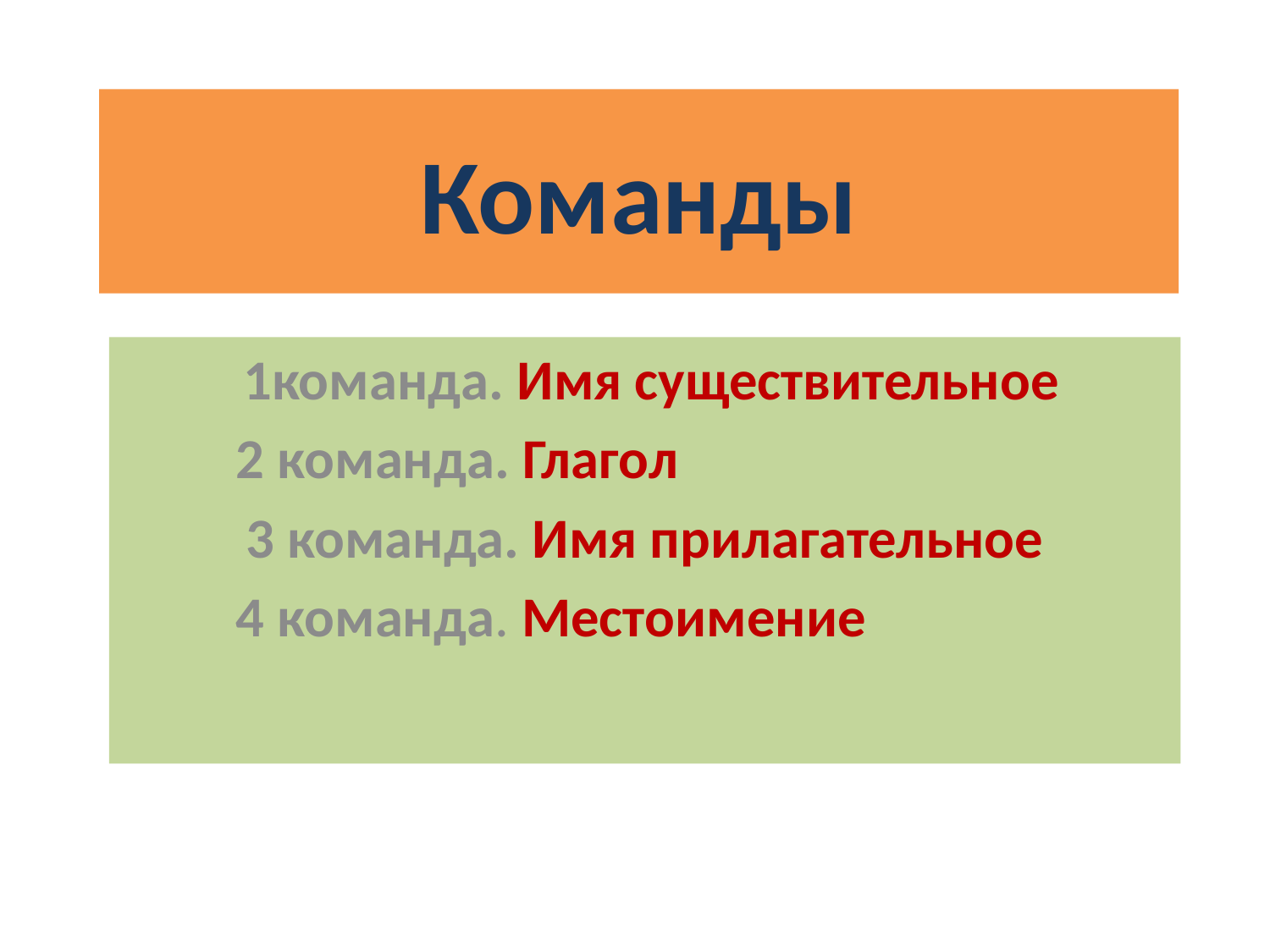

# Команды
 1команда. Имя существительное
         2 команда. Глагол
3 команда. Имя прилагательное
         4 команда. Местоимение